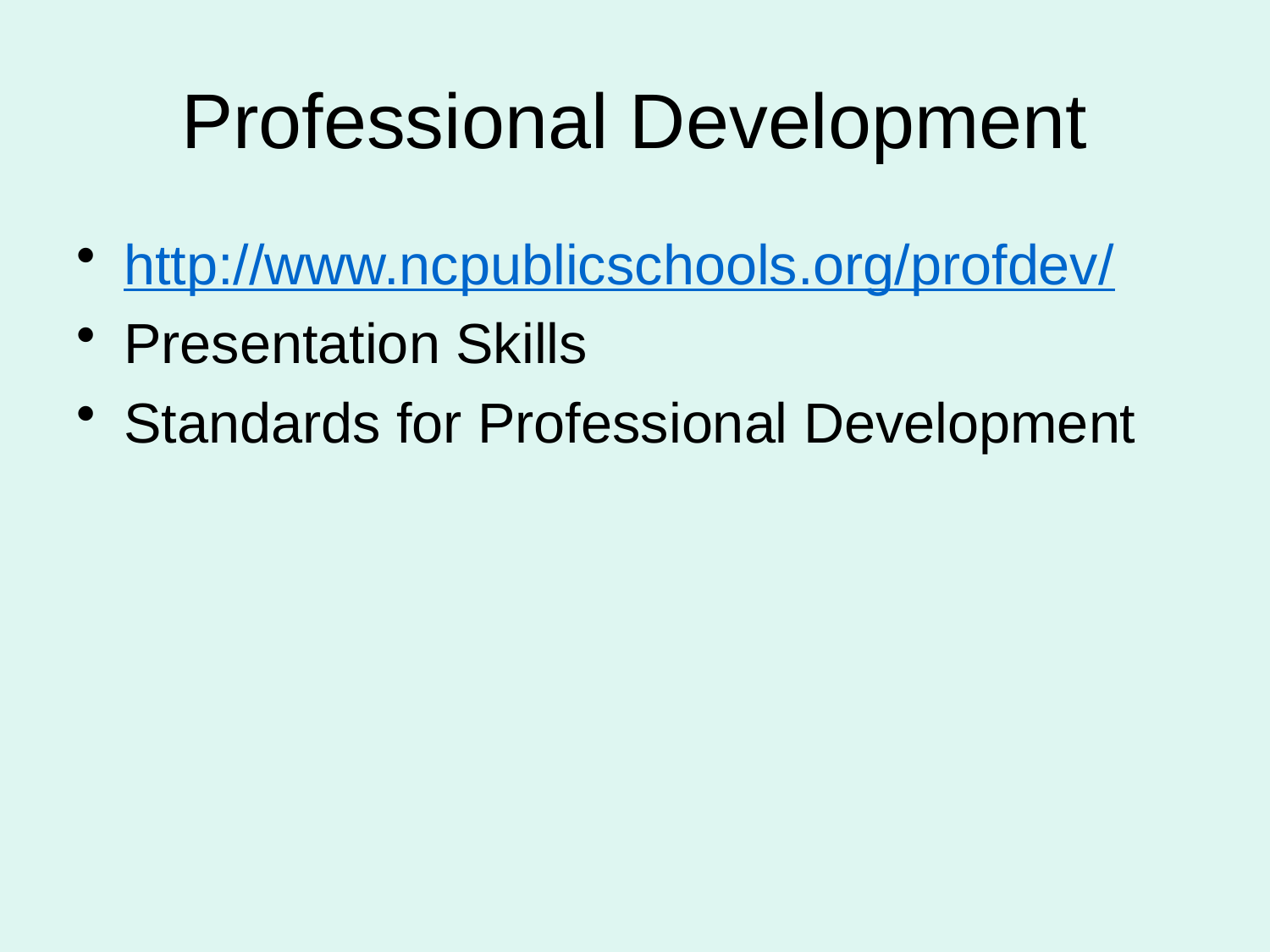

# Professional Development
http://www.ncpublicschools.org/profdev/
Presentation Skills
Standards for Professional Development